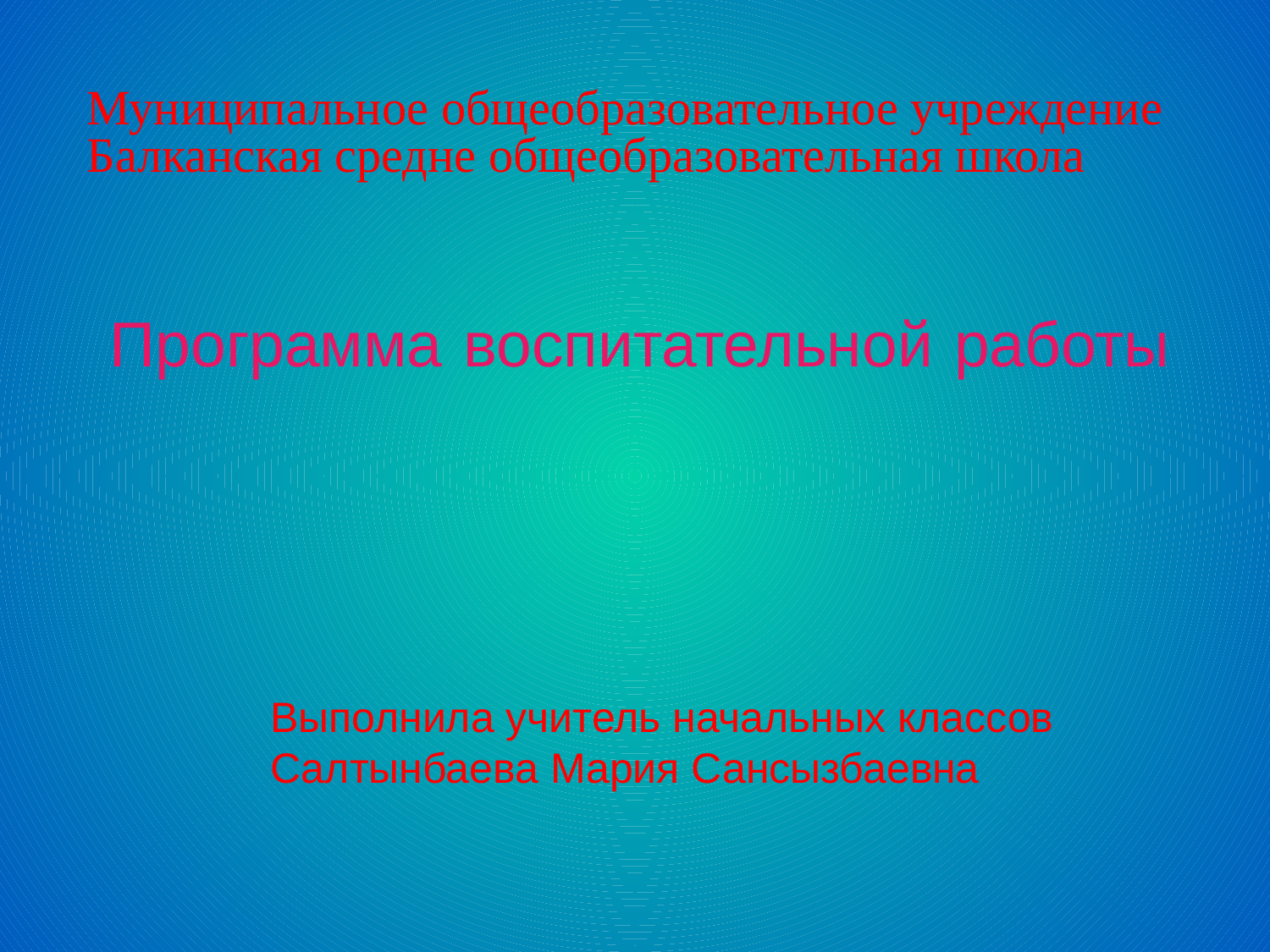

# Муниципальное общеобразовательное учреждение Балканская средне общеобразовательная школа
Программа воспитательной работы
Выполнила учитель начальных классов Салтынбаева Мария Сансызбаевна